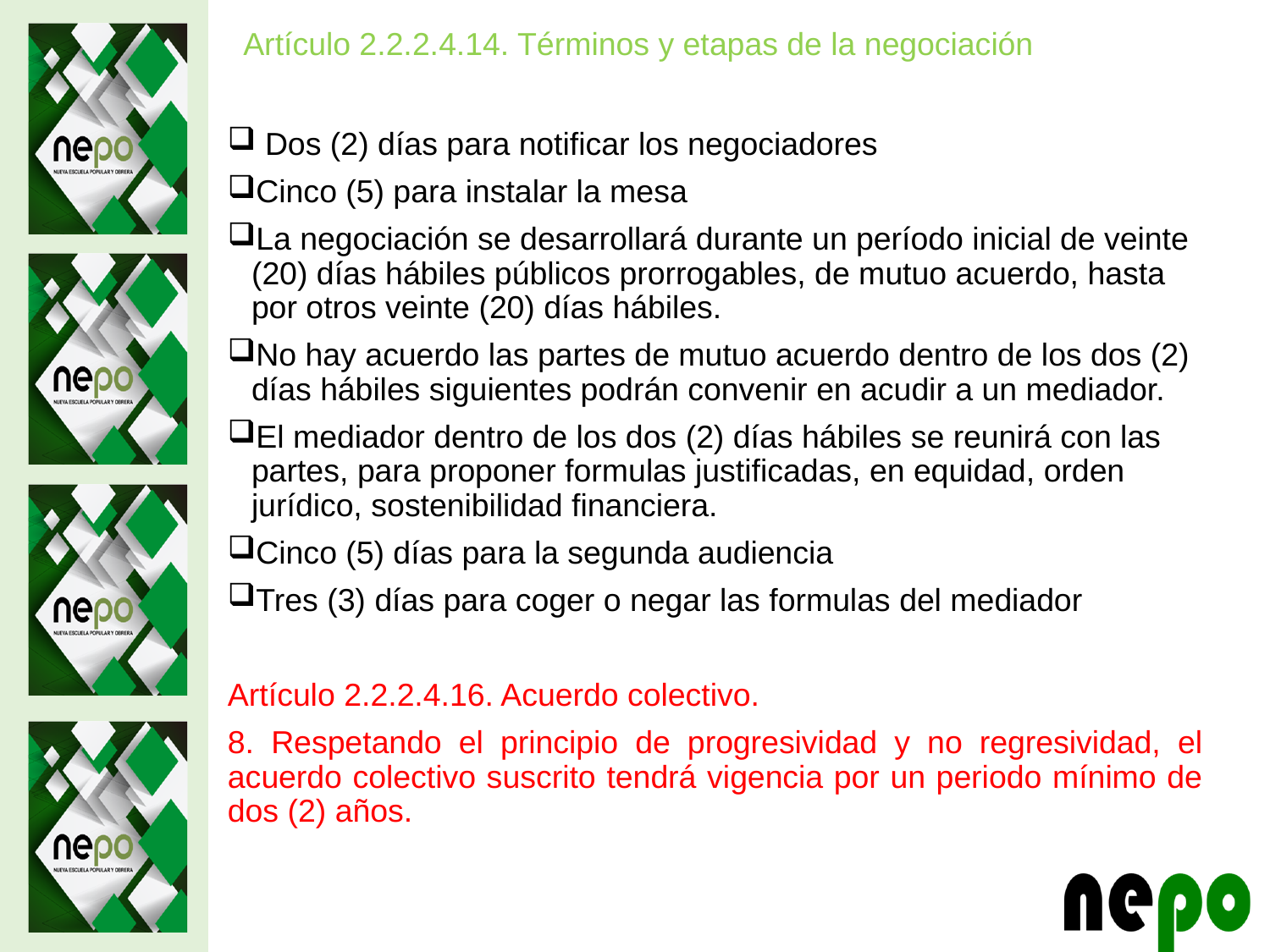

Artículo 2.2.2.4.14. Términos y etapas de la negociación

 Dos (2) días para notificar los negociadores
Cinco (5) para instalar la mesa
La negociación se desarrollará durante un período inicial de veinte (20) días hábiles públicos prorrogables, de mutuo acuerdo, hasta por otros veinte (20) días hábiles.
No hay acuerdo las partes de mutuo acuerdo dentro de los dos (2) días hábiles siguientes podrán convenir en acudir a un mediador.
El mediador dentro de los dos (2) días hábiles se reunirá con las partes, para proponer formulas justificadas, en equidad, orden jurídico, sostenibilidad financiera.
Cinco (5) días para la segunda audiencia
Tres (3) días para coger o negar las formulas del mediador

Artículo 2.2.2.4.16. Acuerdo colectivo.
8. Respetando el principio de progresividad y no regresividad, el acuerdo colectivo suscrito tendrá vigencia por un periodo mínimo de dos (2) años.